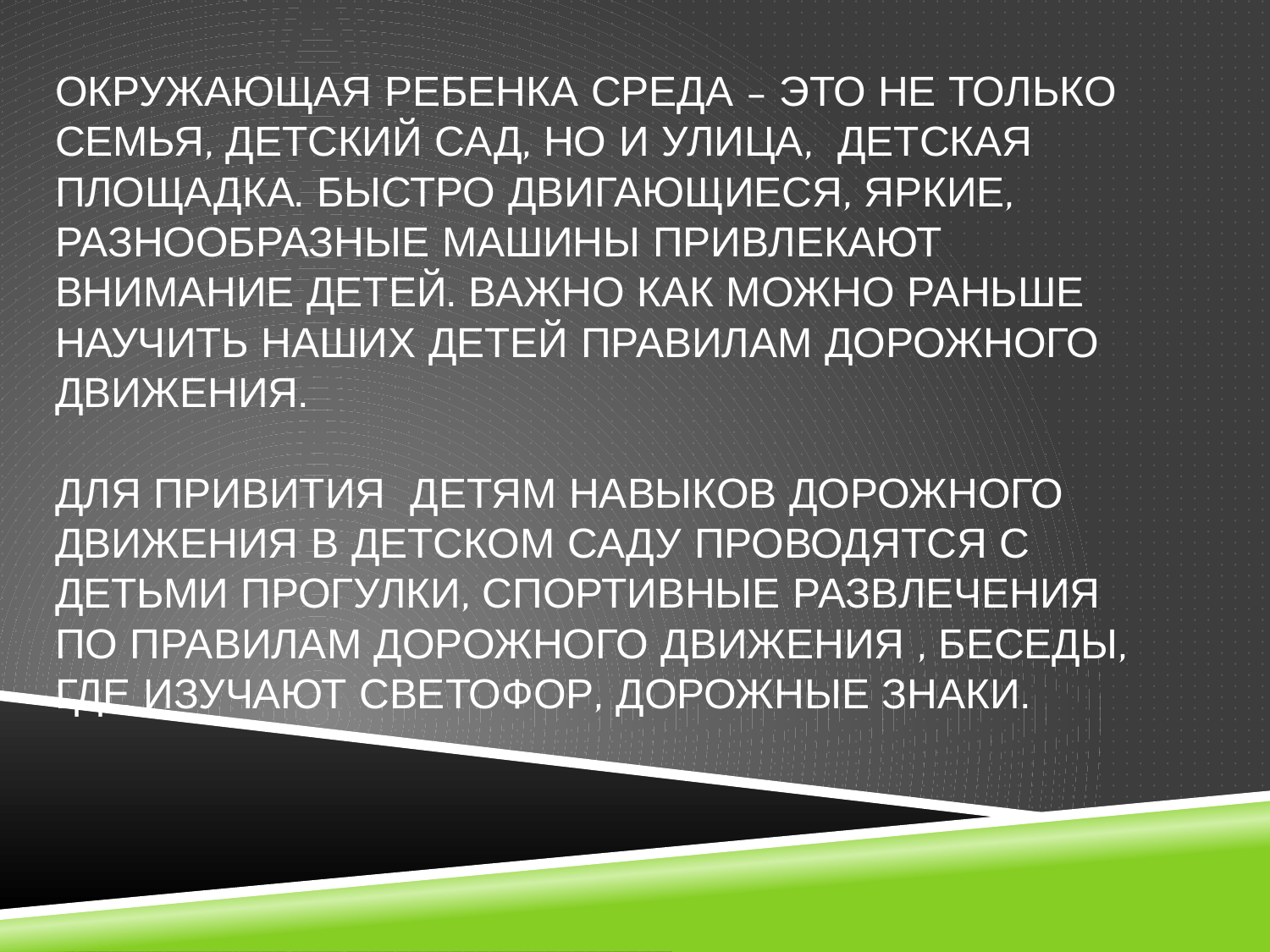

# Окружающая ребенка среда – это не только семья, детский сад, но и улица,  детская площадка. Быстро двигающиеся, яркие, разнообразные машины привлекают внимание детей. Важно как можно раньше научить наших детей правилам дорожного движения. Для привития  детям навыков дорожного движения в детском саду проводятся с детьми прогулки, спортивные развлечения по правилам дорожного движения , беседы, где изучают светофор, дорожные знаки.